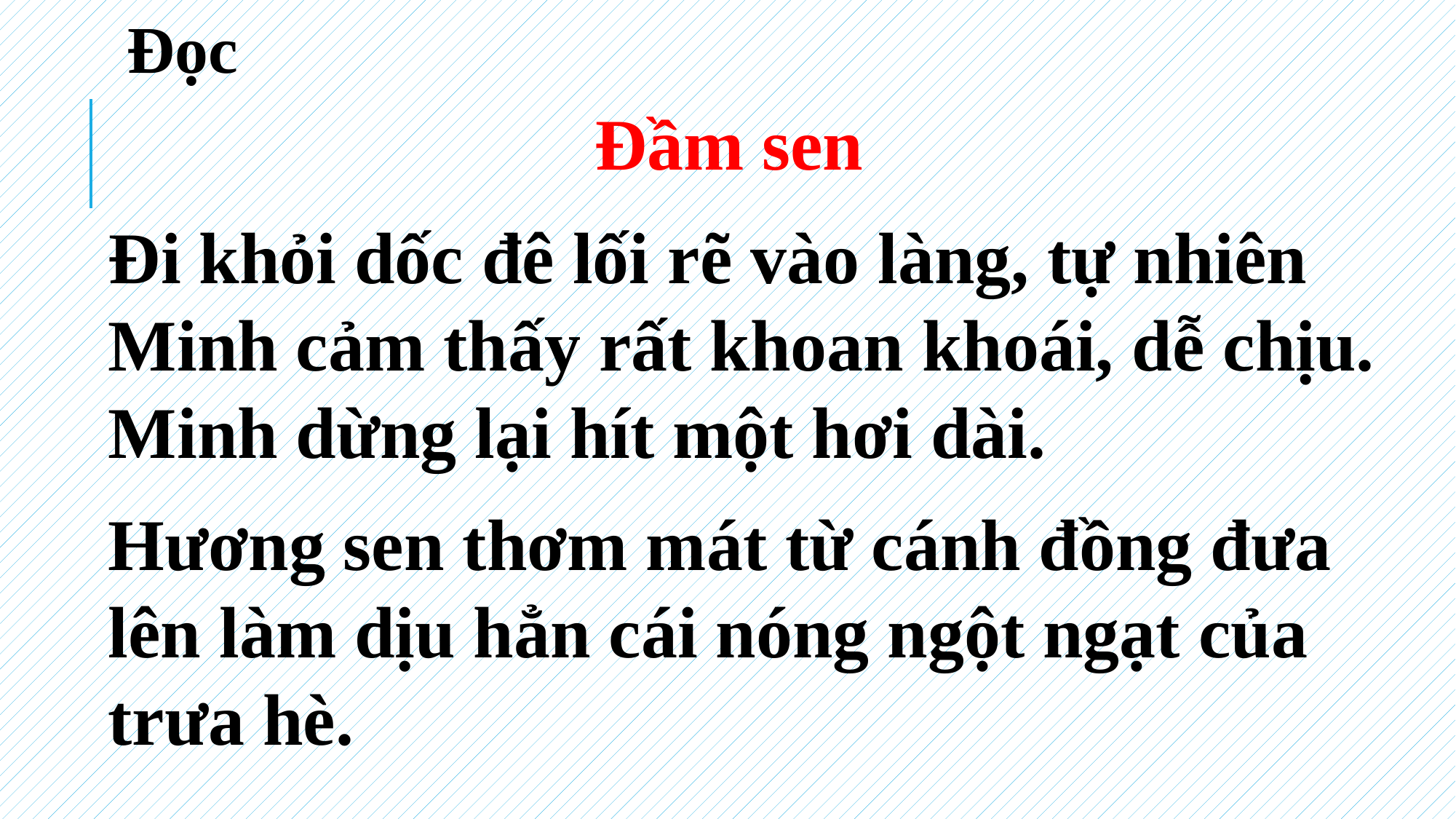

Đọc
Đầm sen
Đi khỏi dốc đê lối rẽ vào làng, tự nhiên Minh cảm thấy rất khoan khoái, dễ chịu. Minh dừng lại hít một hơi dài.
Hương sen thơm mát từ cánh đồng đưa lên làm dịu hẳn cái nóng ngột ngạt của trưa hè.